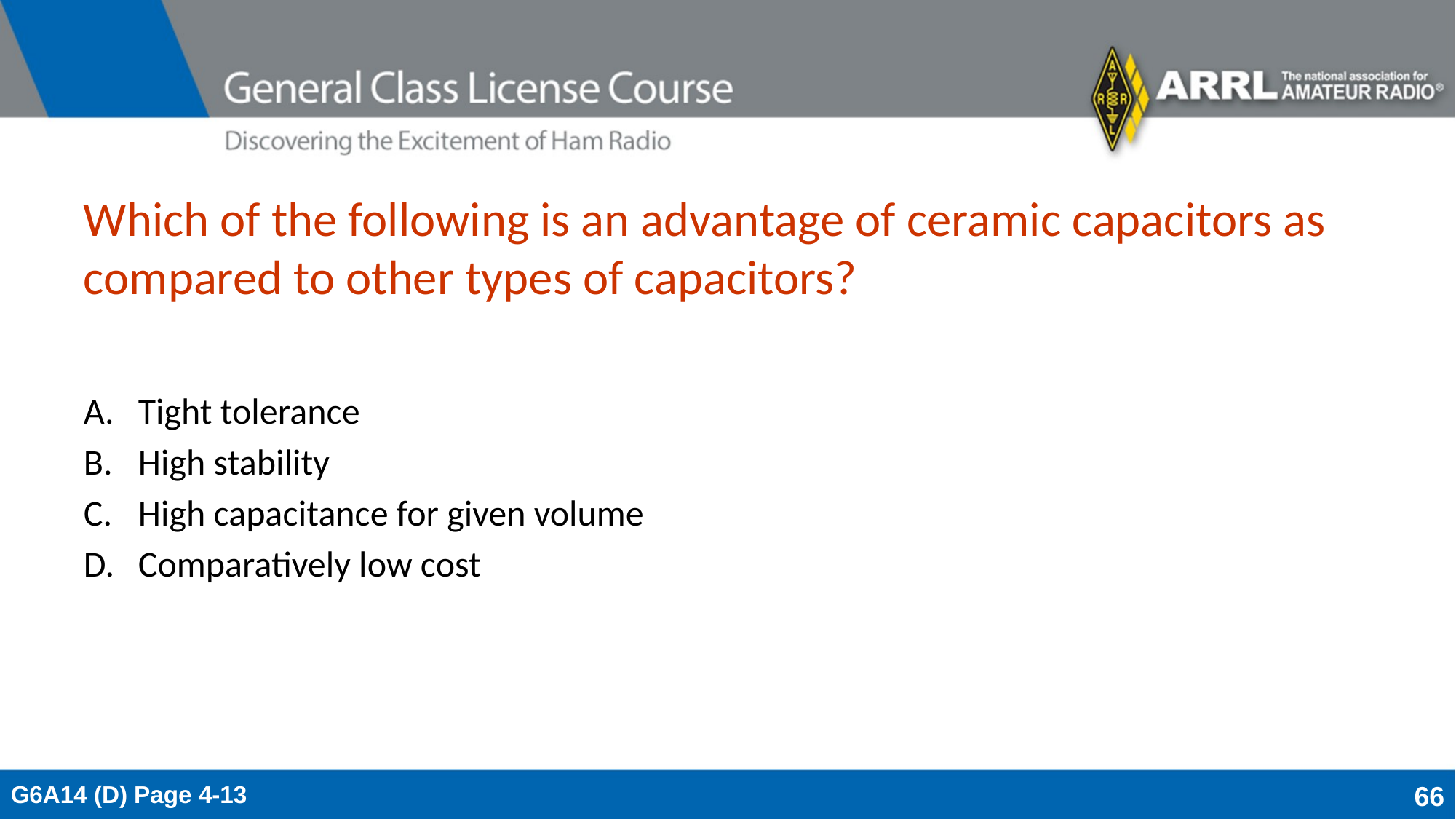

# Which of the following is an advantage of ceramic capacitors as compared to other types of capacitors?
Tight tolerance
High stability
High capacitance for given volume
Comparatively low cost
G6A14 (D) Page 4-13
66